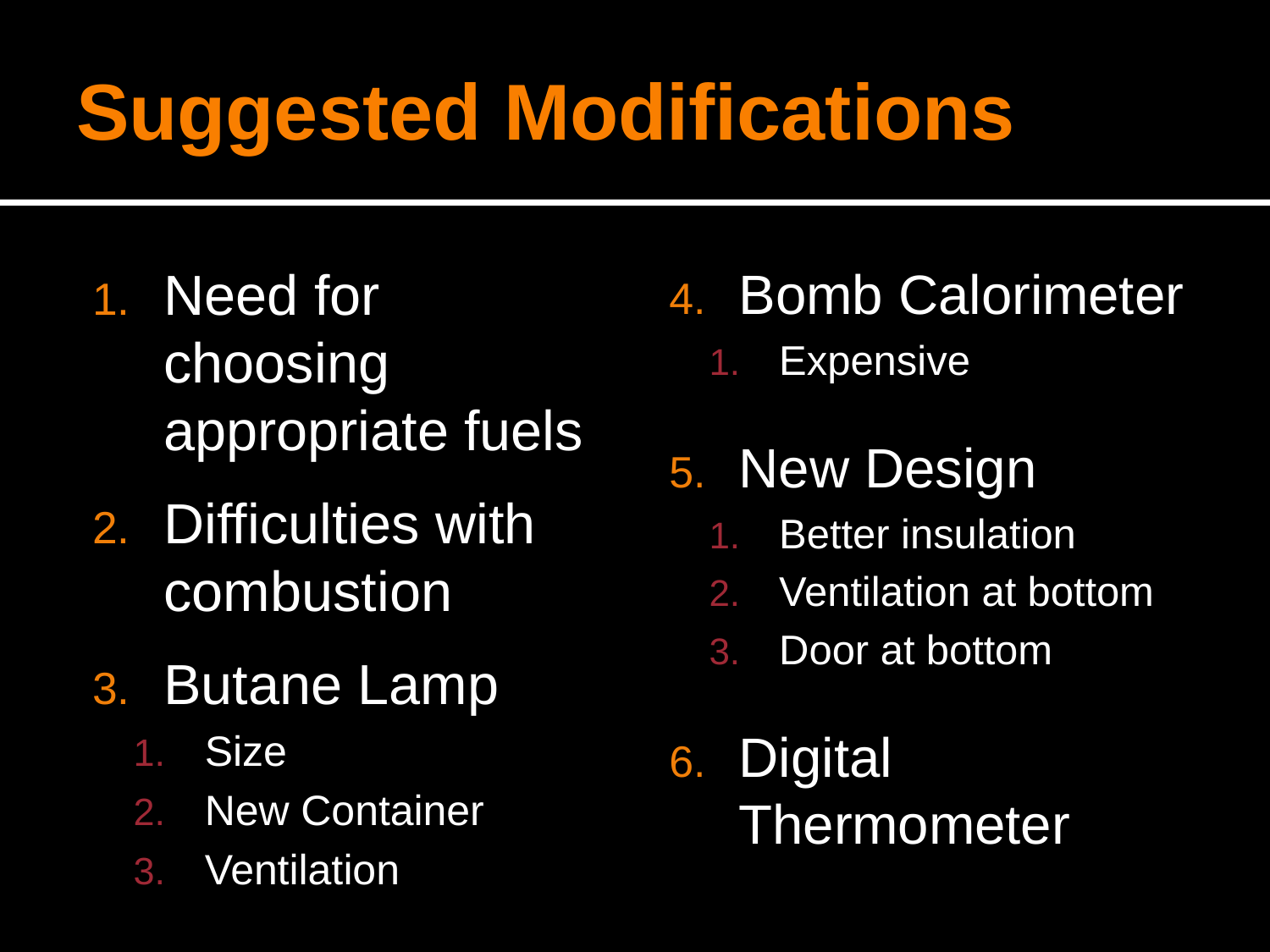

# Suggested Modifications
Need for choosing appropriate fuels

Difficulties with combustion

Butane Lamp
Size
New Container
Ventilation
Bomb Calorimeter
Expensive

New Design
Better insulation
Ventilation at bottom
Door at bottom

Digital Thermometer